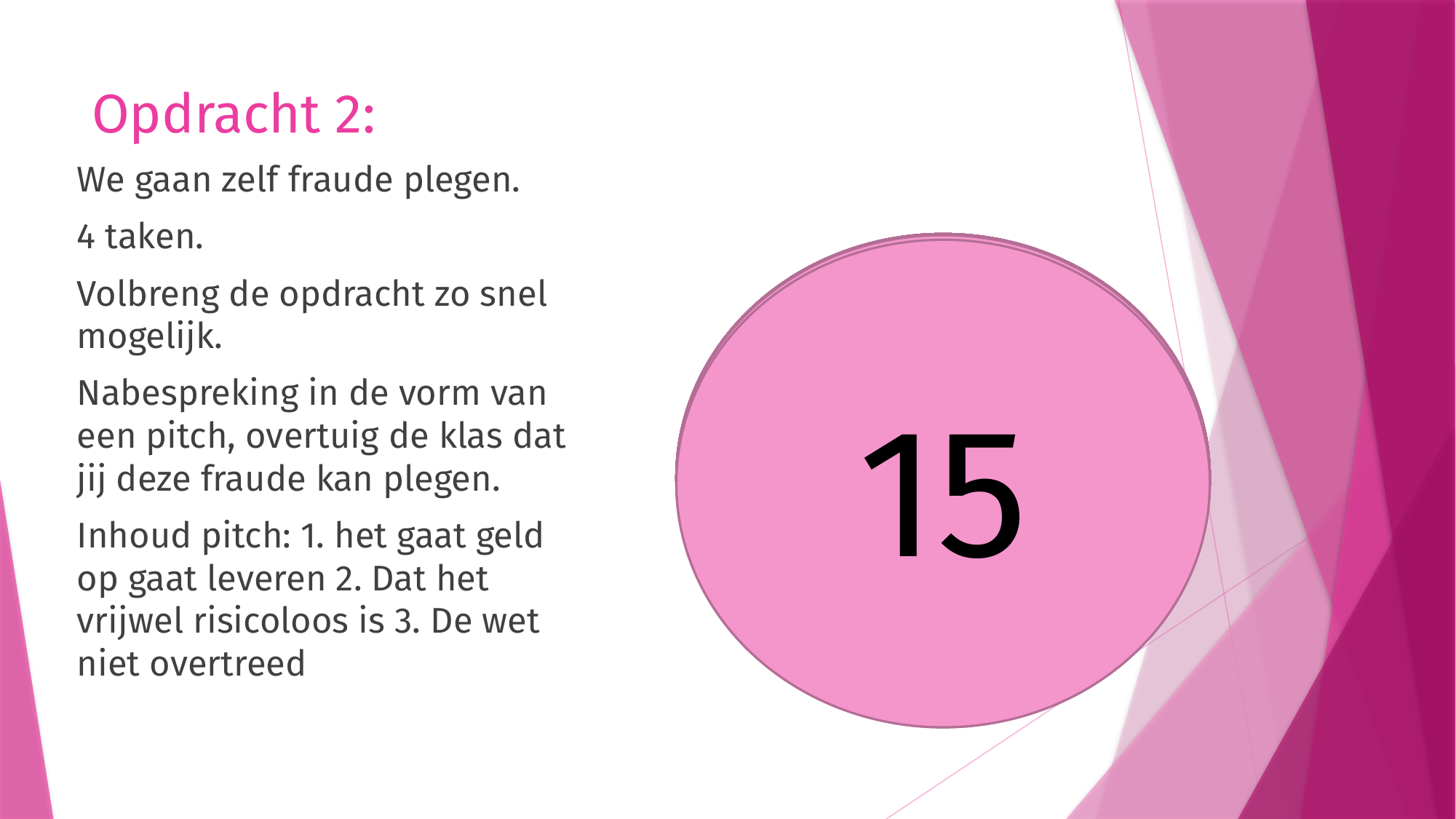

# Opdracht 2:
We gaan zelf fraude plegen.
4 taken.
Volbreng de opdracht zo snel mogelijk.
Nabespreking in de vorm van een pitch, overtuig de klas dat jij deze fraude kan plegen.
Inhoud pitch: 1. het gaat geld op gaat leveren 2. Dat het vrijwel risicoloos is 3. De wet niet overtreed
10
9
8
5
6
7
4
3
1
2
14
13
11
15
12